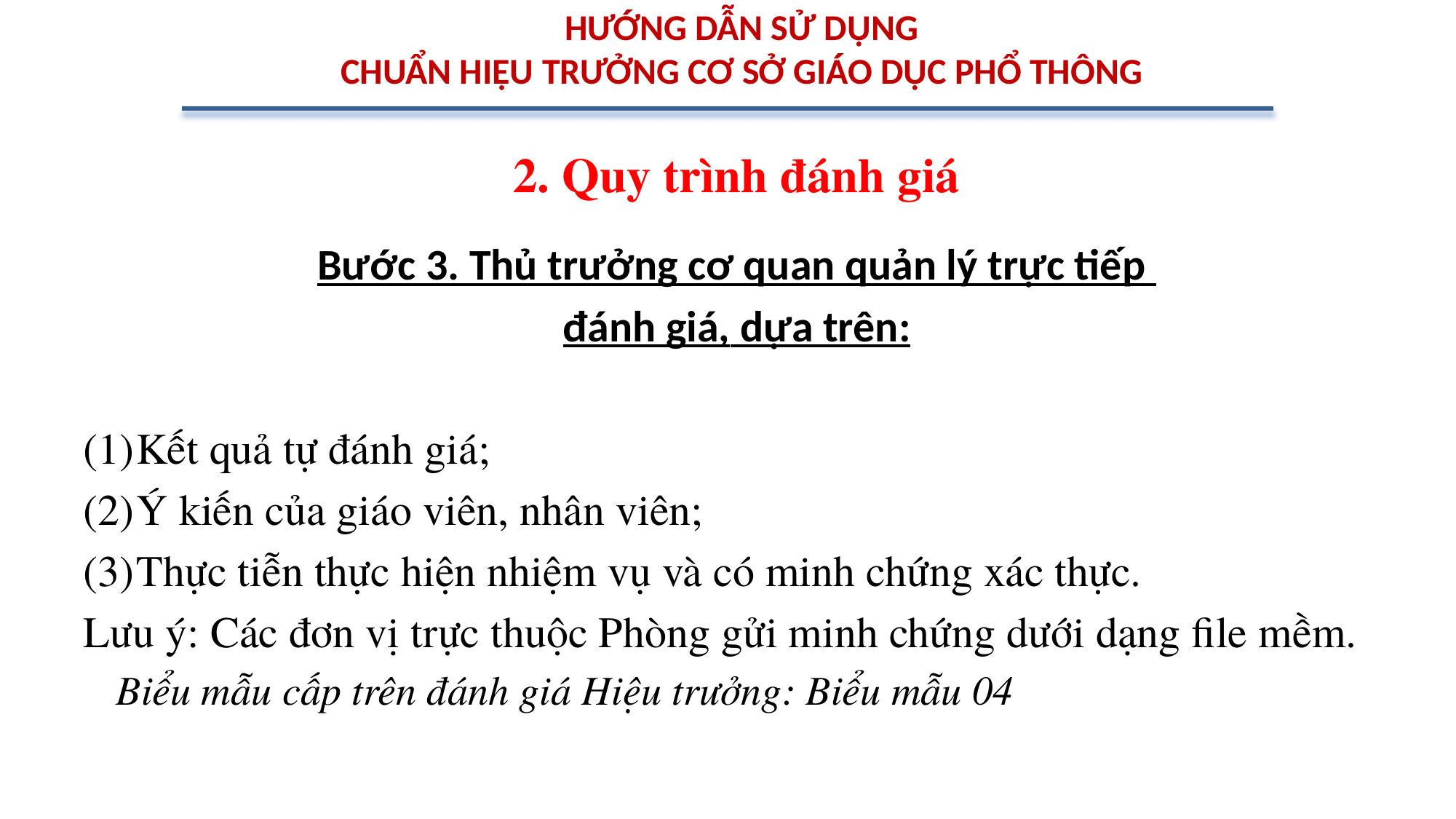

HƯỚNG DẪN SỬ DỤNG
CHUẨN HIỆU TRƯỞNG CƠ SỞ GIÁO DỤC PHỔ THÔNG
2. Quy trình đánh giá
Bước 3. Thủ trưởng cơ quan quản lý trực tiếp
đánh giá, dựa trên:

Kết quả tự đánh giá;
Ý kiến của giáo viên, nhân viên;
Thực tiễn thực hiện nhiệm vụ và có minh chứng xác thực.
Lưu ý: Các đơn vị trực thuộc Phòng gửi minh chứng dưới dạng file mềm.
    Biểu mẫu cấp trên đánh giá Hiệu trưởng: Biểu mẫu 04